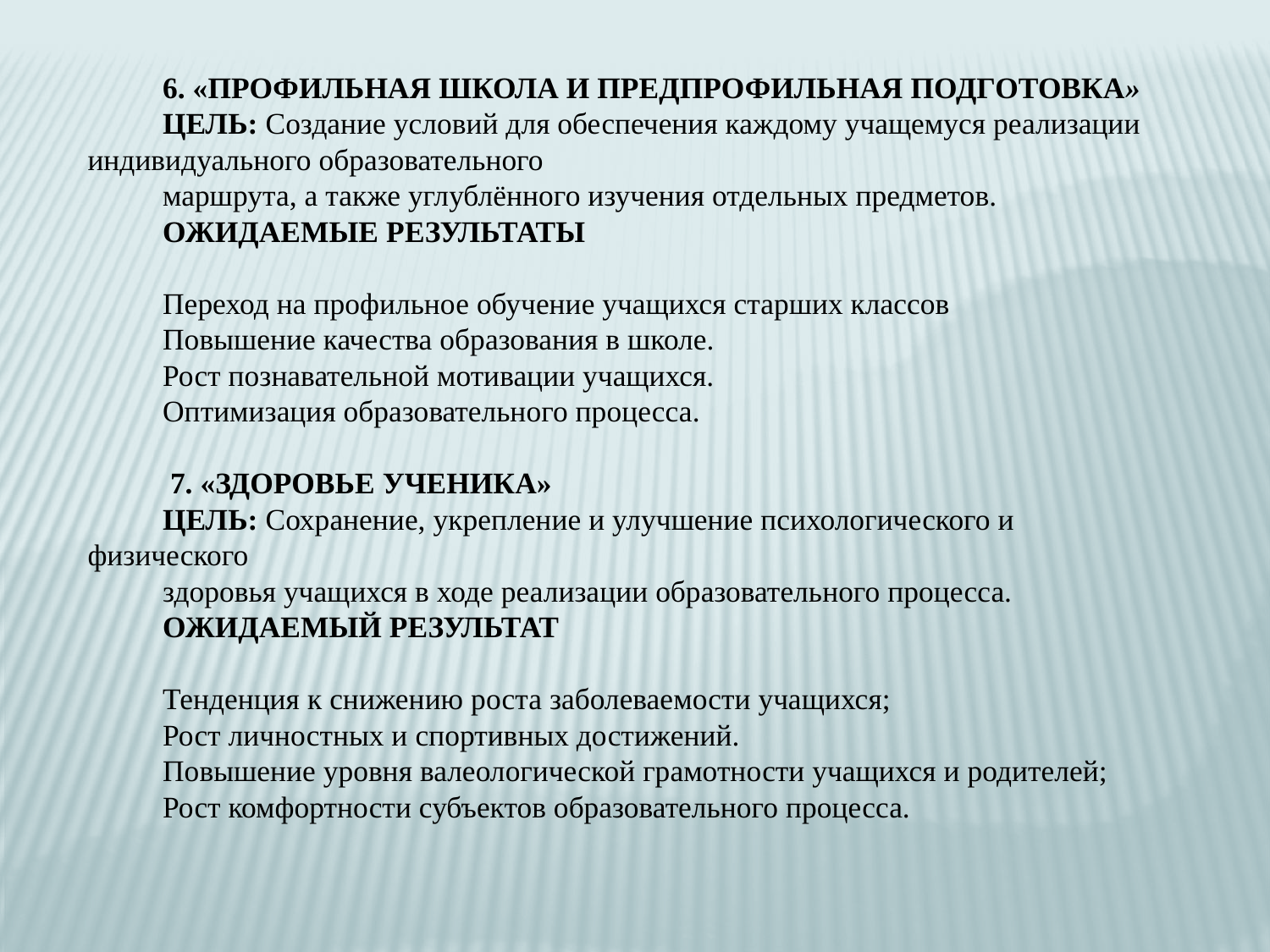

6. «ПРОФИЛЬНАЯ ШКОЛА И ПРЕДПРОФИЛЬНАЯ ПОДГОТОВКА»
ЦЕЛЬ: Создание условий для обеспечения каждому учащемуся реализации индивидуального образовательного
маршрута, а также углублённого изучения отдельных предметов.
ОЖИДАЕМЫЕ РЕЗУЛЬТАТЫ

Переход на профильное обучение учащихся старших классов
Повышение качества образования в школе.
Рост познавательной мотивации учащихся.
Оптимизация образовательного процесса.

 7. «Здоровье ученика»
Цель: Сохранение, укрепление и улучшение психологического и физического
здоровья учащихся в ходе реализации образовательного процесса.
ожидаемый результат

Тенденция к снижению роста заболеваемости учащихся;
Рост личностных и спортивных достижений.
Повышение уровня валеологической грамотности учащихся и родителей;
Рост комфортности субъектов образовательного процесса.